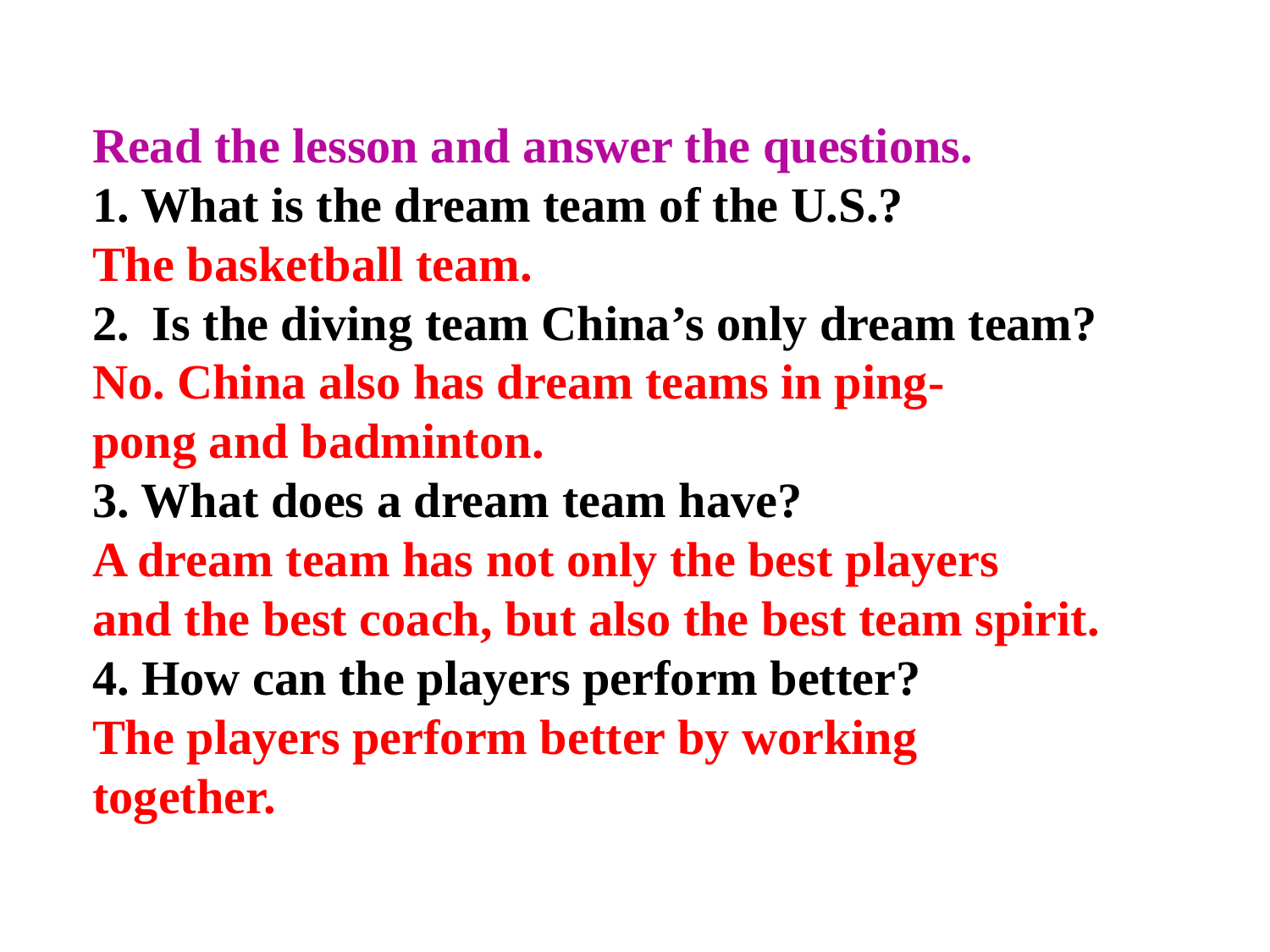

Read the lesson and answer the questions.
1. What is the dream team of the U.S.?
The basketball team.
 Is the diving team China’s only dream team?
No. China also has dream teams in ping-
pong and badminton.
3. What does a dream team have?
A dream team has not only the best players
and the best coach, but also the best team spirit.
4. How can the players perform better?
The players perform better by working
together.